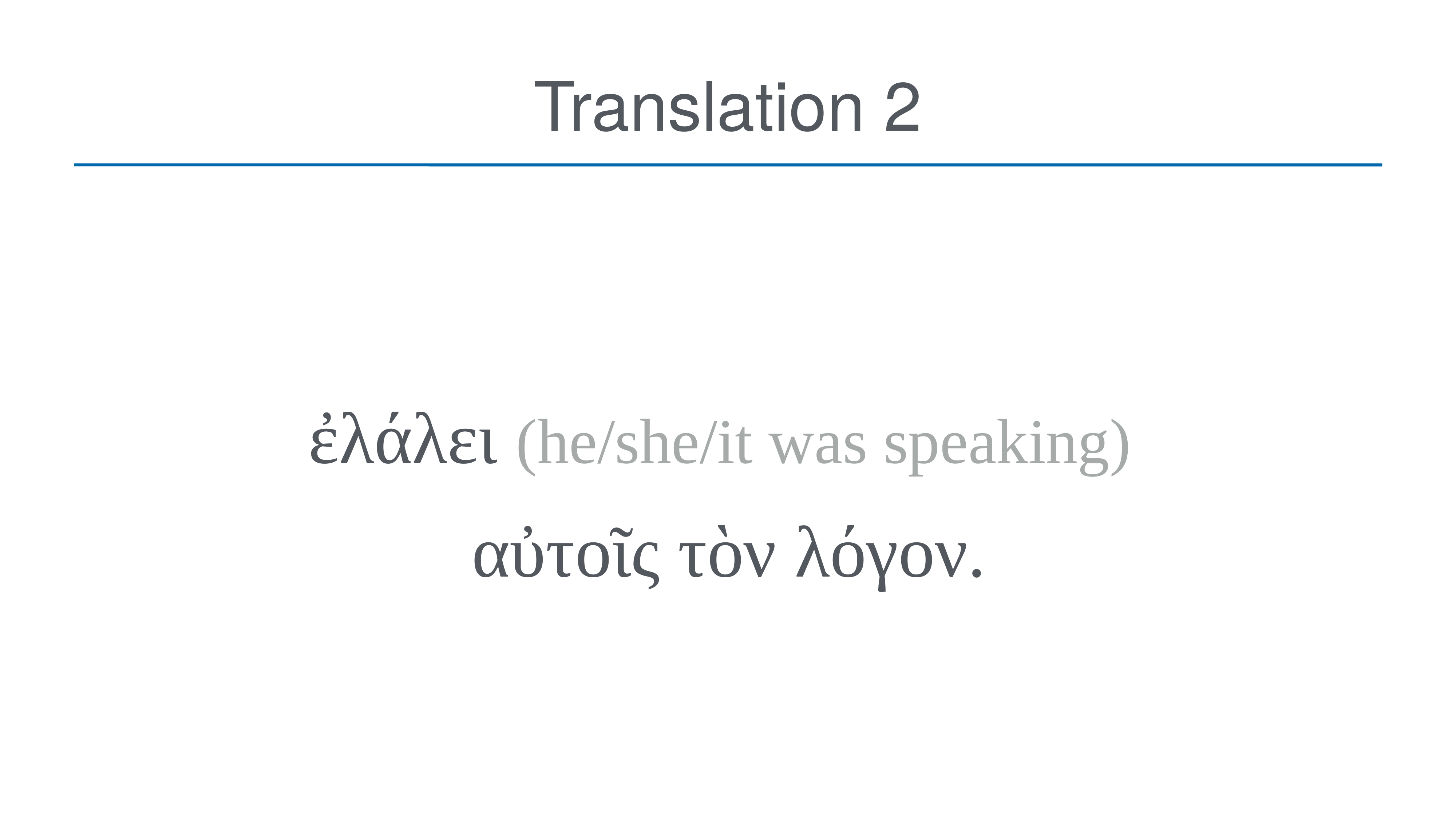

# Translation 2
ἐλάλει (he/she/it was speaking)
αὐτοῖς τὸν λόγον.